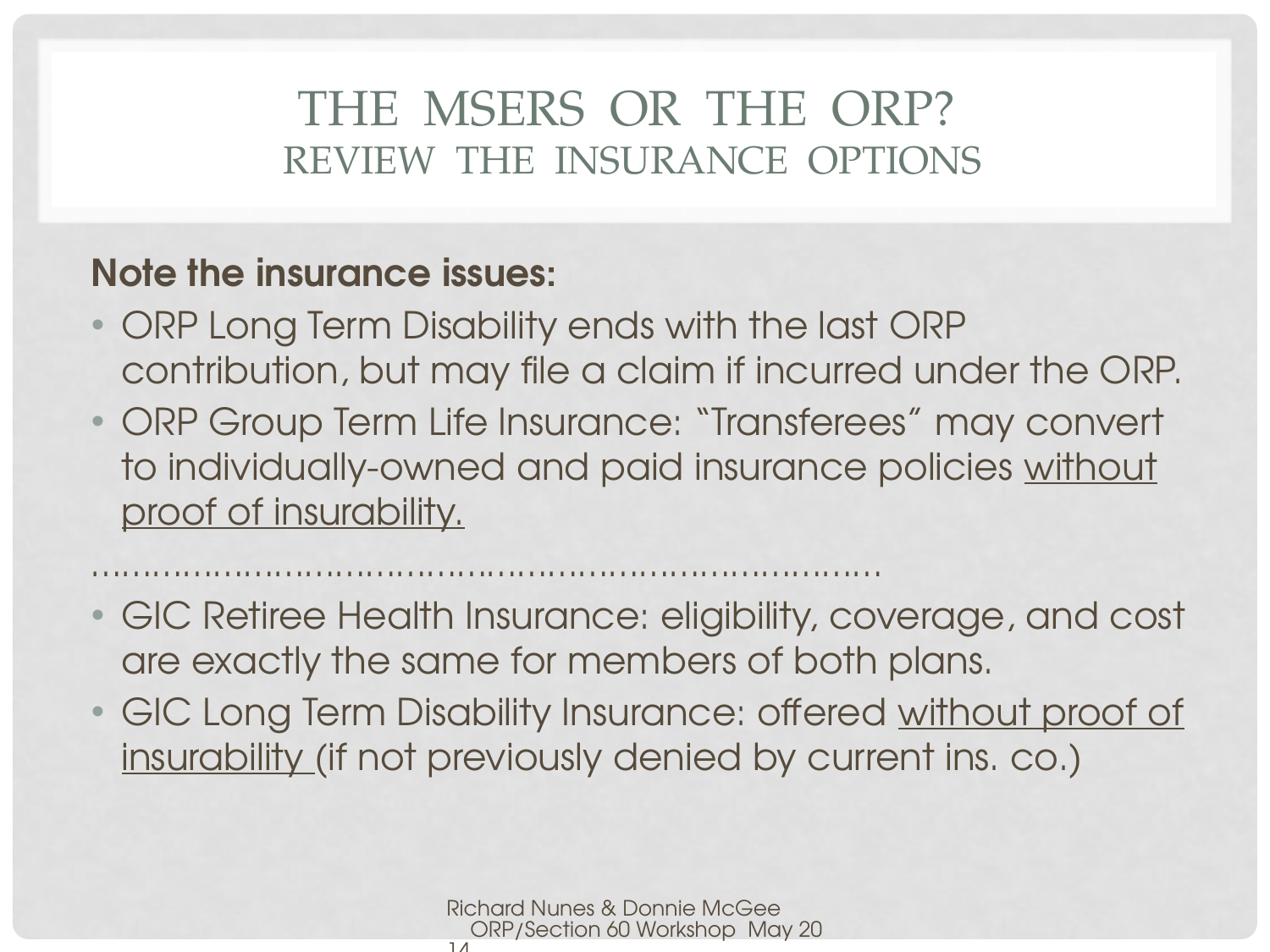

# The  MSERS  or  the  Orp? Review  the  Insurance  Options
Note the insurance issues:
ORP Long Term Disability ends with the last ORP contribution, but may file a claim if incurred under the ORP.
ORP Group Term Life Insurance: “Transferees” may convert to individually-owned and paid insurance policies without proof of insurability.
……………………………………………………………………
GIC Retiree Health Insurance: eligibility, coverage, and cost are exactly the same for members of both plans.
GIC Long Term Disability Insurance: offered without proof of insurability (if not previously denied by current ins. co.)

Richard Nunes & Donnie McGee           ORP/Section 60 Workshop  May 2014